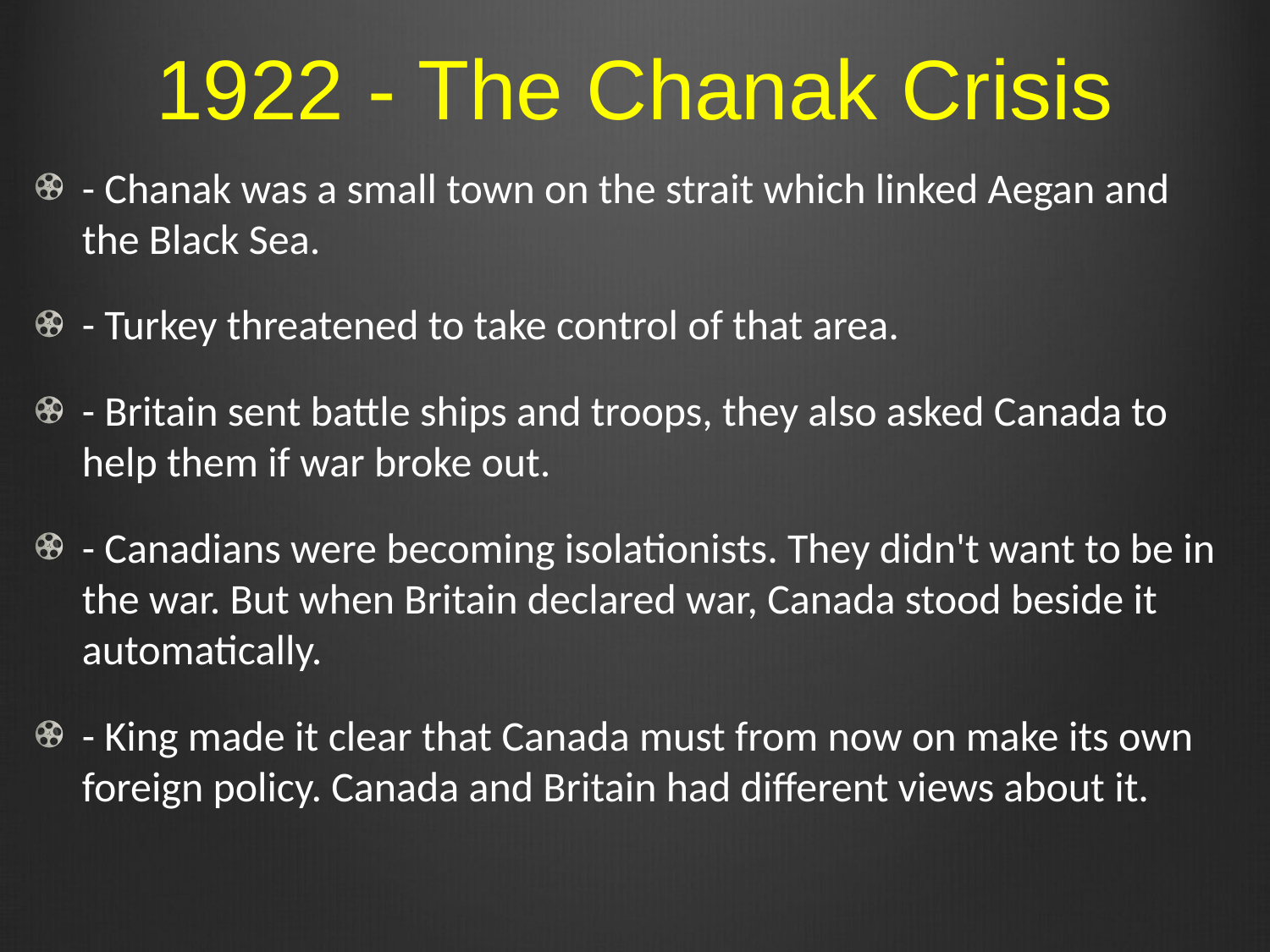

# 1922 - The Chanak Crisis
- Chanak was a small town on the strait which linked Aegan and the Black Sea.
- Turkey threatened to take control of that area.
- Britain sent battle ships and troops, they also asked Canada to help them if war broke out.
- Canadians were becoming isolationists. They didn't want to be in the war. But when Britain declared war, Canada stood beside it automatically.
- King made it clear that Canada must from now on make its own foreign policy. Canada and Britain had different views about it.